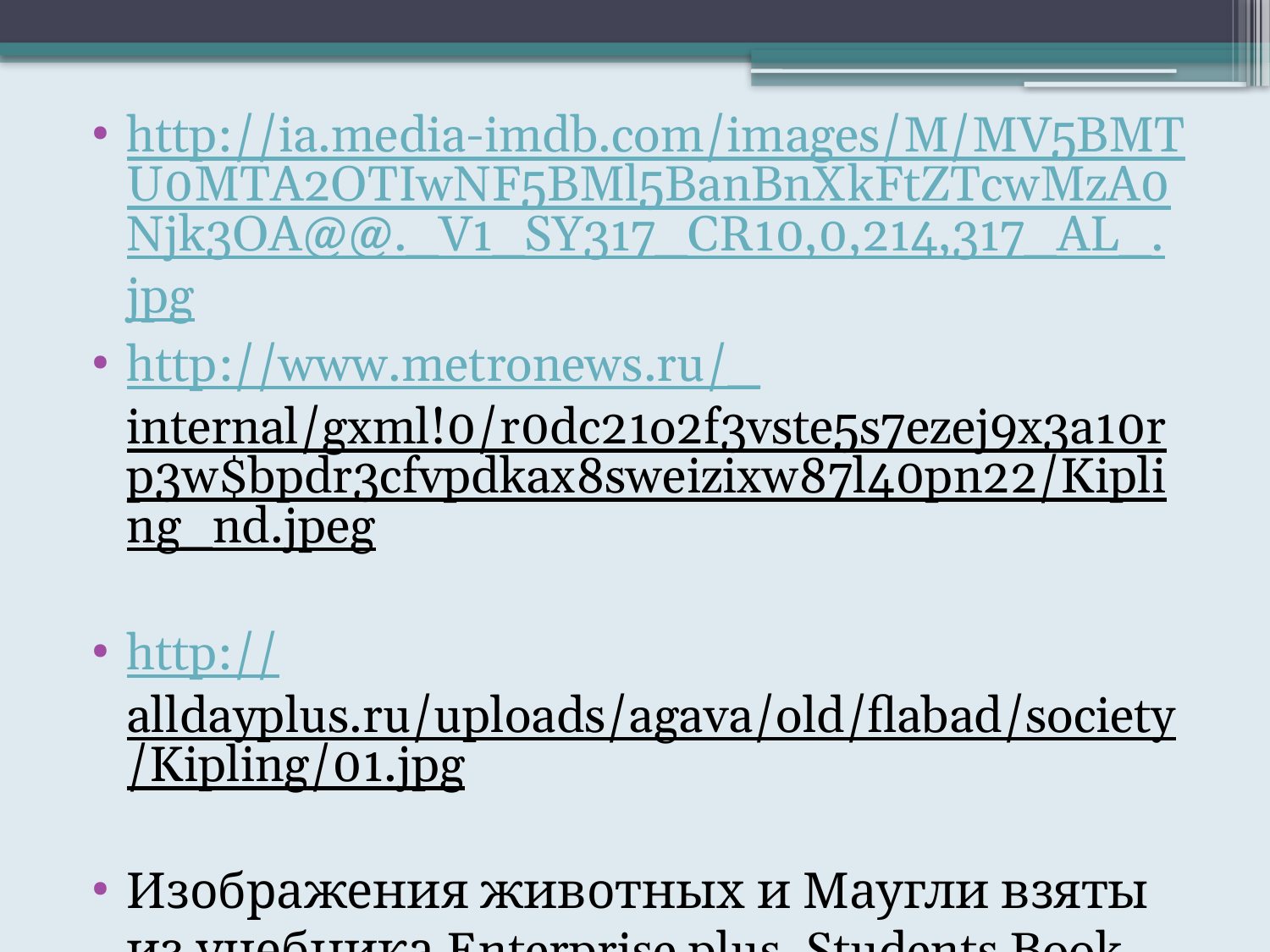

http://ia.media-imdb.com/images/M/MV5BMTU0MTA2OTIwNF5BMl5BanBnXkFtZTcwMzA0Njk3OA@@._V1_SY317_CR10,0,214,317_AL_.jpg
http://www.metronews.ru/_internal/gxml!0/r0dc21o2f3vste5s7ezej9x3a10rp3w$bpdr3cfvpdkax8sweizixw87l40pn22/Kipling_nd.jpeg
http://alldayplus.ru/uploads/agava/old/flabad/society/Kipling/01.jpg
Изображения животных и Маугли взяты из учебника Enterprise plus. Students Book. Virginia Evance, Jenny Dooley, Express publishing 2009